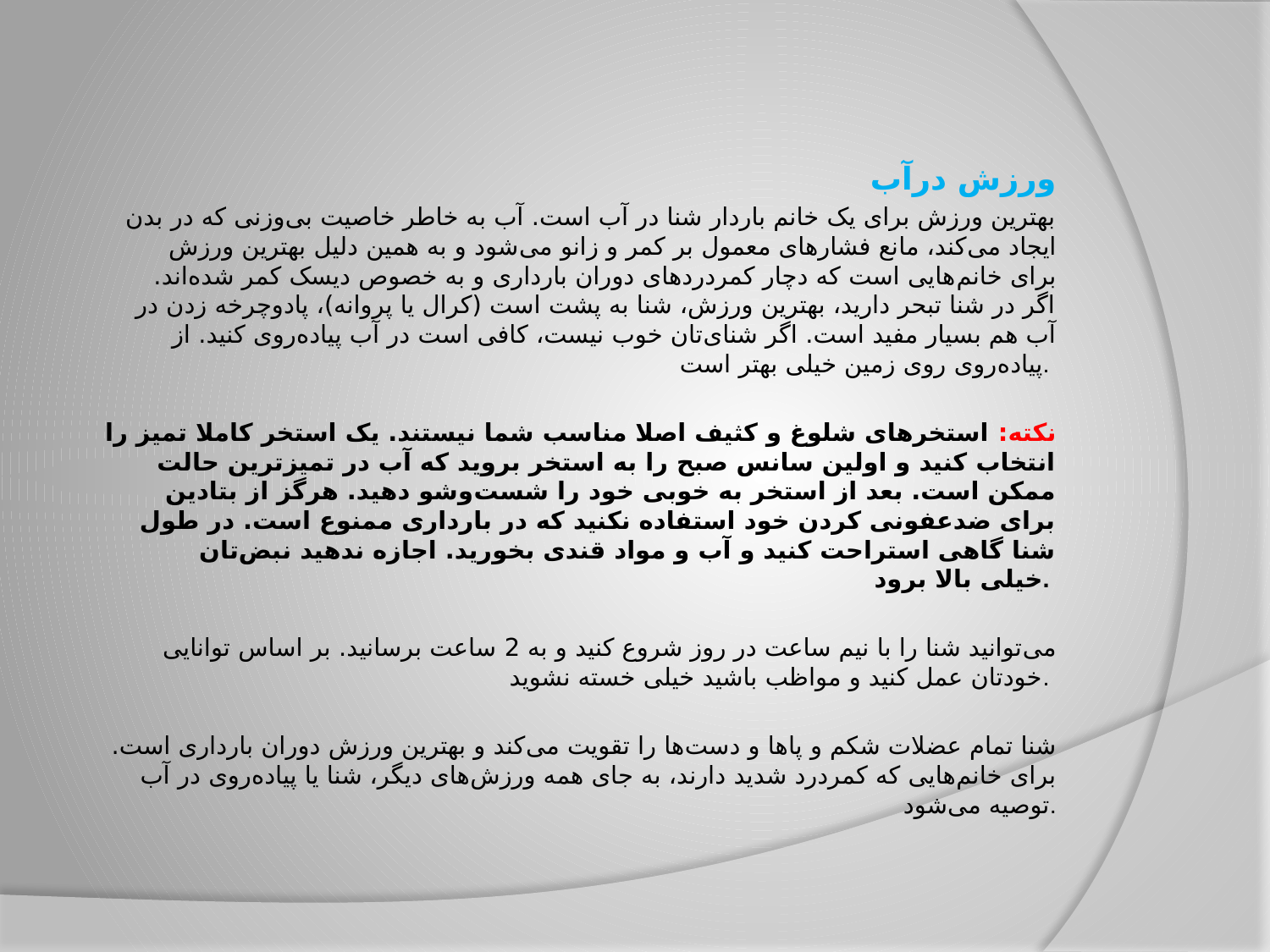

ورزش درآب
بهترین ورزش برای یک خانم باردار شنا در آب است. آب به خاطر خاصیت بی‌وزنی که در بدن ایجاد می‌کند، مانع فشارهای معمول بر کمر و زانو می‌شود و به همین دلیل بهترین ورزش برای خانم‌هایی است که دچار کمردردهای دوران بارداری و به خصوص دیسک کمر شده‌اند. اگر در شنا تبحر دارید، بهترین ورزش، شنا به پشت است (کرال یا پروانه)، پادوچرخه زدن در آب هم بسیار مفید است. اگر شنای‌تان خوب نیست، کافی است در آب پیاده‌روی کنید. از پیاده‌روی روی زمین خیلی بهتر است.

نکته: استخرهای شلوغ و کثیف اصلا مناسب شما نیستند. یک استخر کاملا تمیز را انتخاب کنید و اولین سانس صبح را به استخر بروید که آب در تمیز‌ترین حالت ممکن است. بعد از استخر به خوبی خود را شست‌وشو دهید. هرگز از بتادین برای ضدعفونی کردن خود استفاده نکنید که در بارداری ممنوع است. در طول شنا گاهی استراحت کنید و آب و مواد قندی بخورید. اجازه ندهید نبض‌تان خیلی بالا برود.

 می‌توانید شنا را با نیم ساعت در روز شروع کنید و به 2 ساعت برسانید. بر اساس توانایی خودتان عمل کنید و مواظب باشید خیلی خسته نشوید.

 شنا تمام عضلات شکم و پا‌ها و دست‌ها را تقویت می‌کند و بهترین ورزش دوران بارداری است. برای خانم‌هایی که کمردرد شدید دارند، به جای همه ورزش‌های دیگر، شنا یا پیاده‌روی در آب توصیه می‌شود.